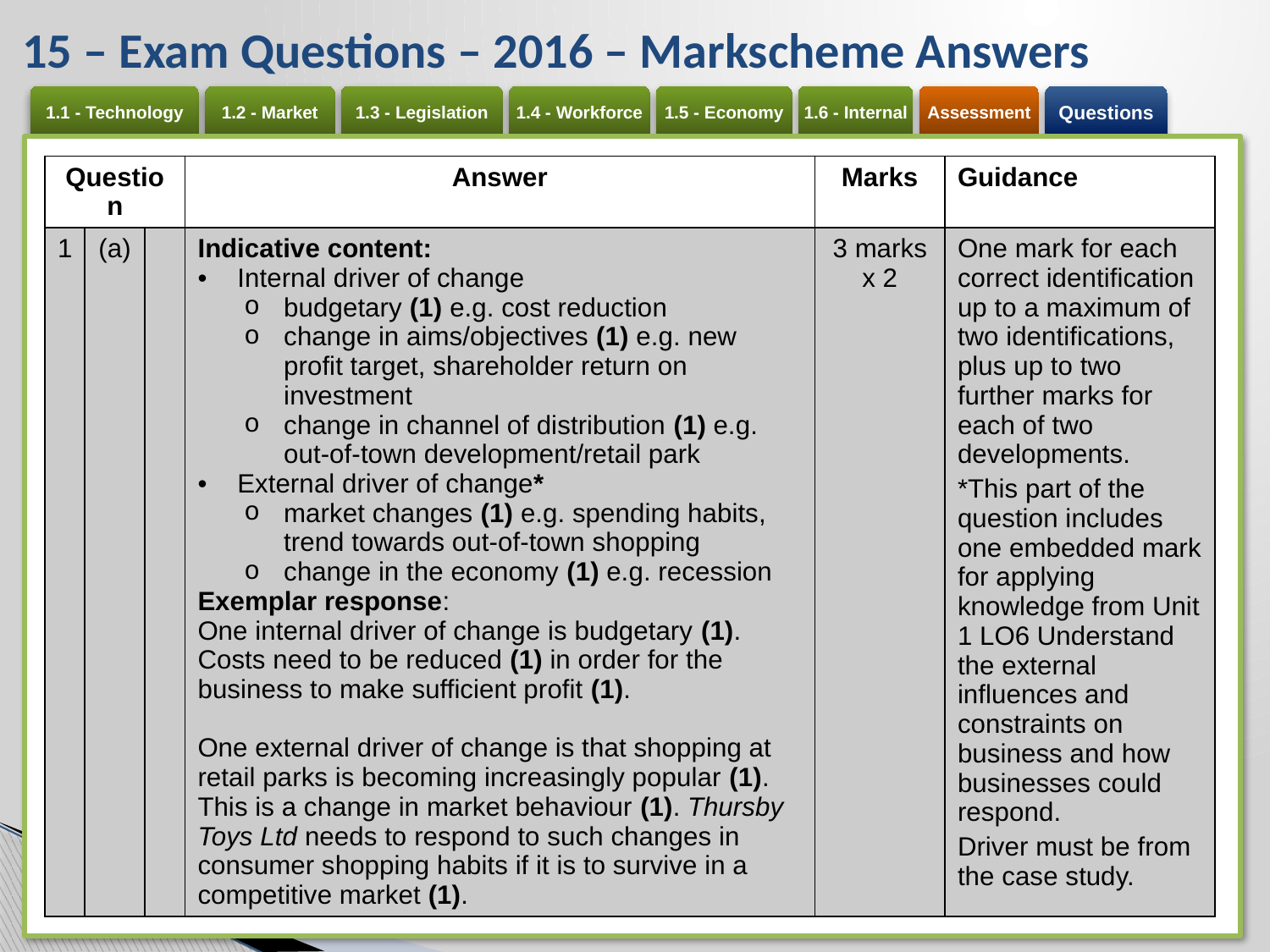

# 15 – Exam Questions – 2016 – Markscheme Answers
| Question |  |  | Answer | Marks | Guidance |
| --- | --- | --- | --- | --- | --- |
| 1 | (a) |  | Indicative content: Internal driver of change budgetary (1) e.g. cost reduction change in aims/objectives (1) e.g. new profit target, shareholder return on investment change in channel of distribution (1) e.g. out-of-town development/retail park External driver of change\* market changes (1) e.g. spending habits, trend towards out-of-town shopping change in the economy (1) e.g. recession Exemplar response: One internal driver of change is budgetary (1). Costs need to be reduced (1) in order for the business to make sufficient profit (1). One external driver of change is that shopping at retail parks is becoming increasingly popular (1). This is a change in market behaviour (1). Thursby Toys Ltd needs to respond to such changes in consumer shopping habits if it is to survive in a competitive market (1). | 3 marks x 2 | One mark for each correct identification up to a maximum of two identifications, plus up to two further marks for each of two developments. \*This part of the question includes one embedded mark for applying knowledge from Unit 1 LO6 Understand the external influences and constraints on business and how businesses could respond. Driver must be from the case study. |